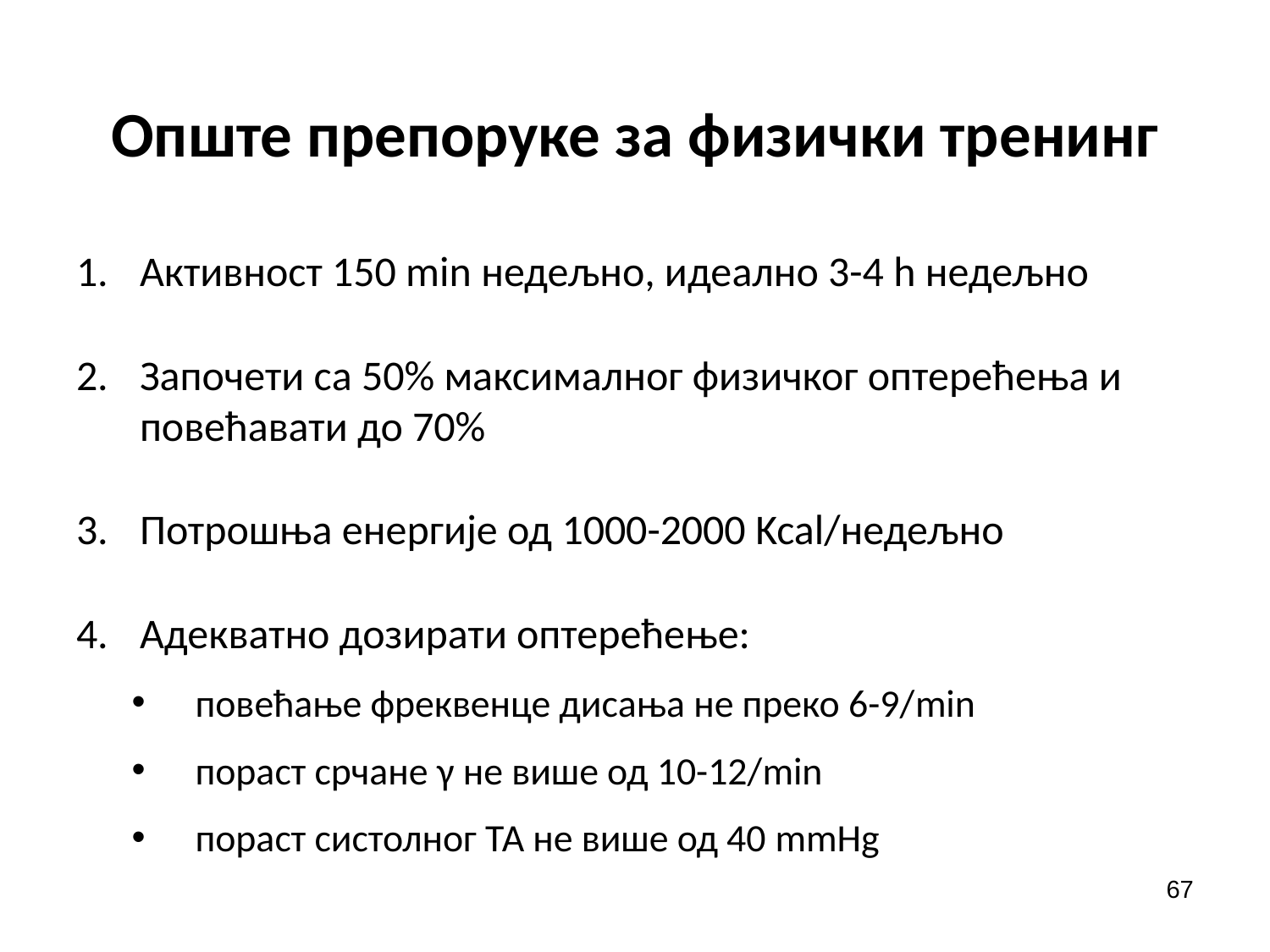

# Опште препоруке за физички тренинг
Активност 150 min недељно, идеално 3-4 h недељно
Започети са 50% максималног физичког оптерећења и повећавати до 70%
Потрошња енергије од 1000-2000 Kcal/недељно
Адекватно дозирати оптерећење:
повећање фреквенце дисања не преко 6-9/min
пораст срчане γ не више од 10-12/min
пораст систолног ТА не више од 40 mmHg

67